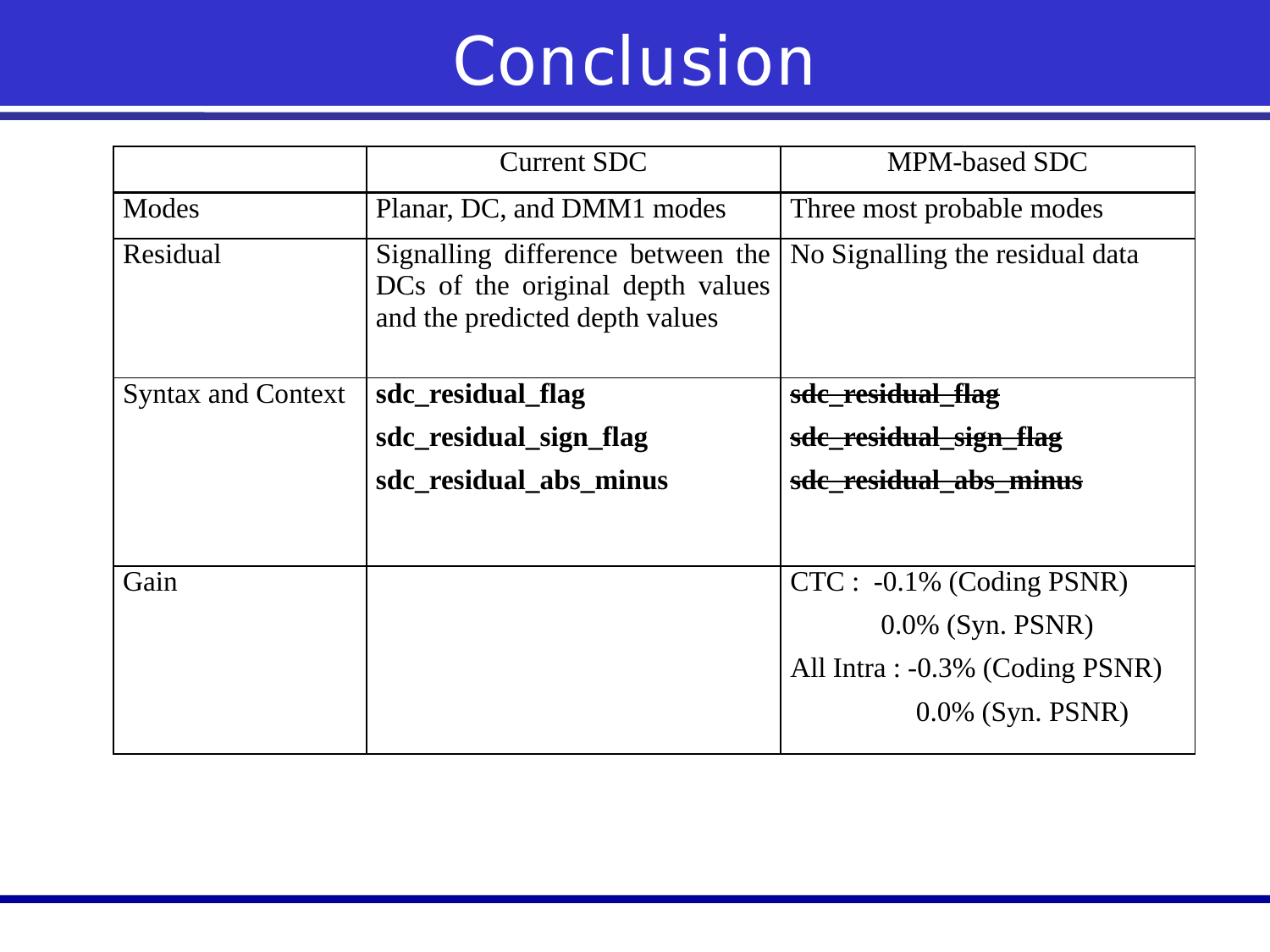

# Conclusion
|  | Current SDC | MPM-based SDC |
| --- | --- | --- |
| Modes | Planar, DC, and DMM1 modes | Three most probable modes |
| Residual | Signalling difference between the DCs of the original depth values and the predicted depth values | No Signalling the residual data |
| Syntax and Context | sdc\_residual\_flag sdc\_residual\_sign\_flag sdc\_residual\_abs\_minus | sdc\_residual\_flag sdc\_residual\_sign\_flag sdc\_residual\_abs\_minus |
| Gain |  | CTC : -0.1% (Coding PSNR) 0.0% (Syn. PSNR) All Intra : -0.3% (Coding PSNR) 0.0% (Syn. PSNR) |
5